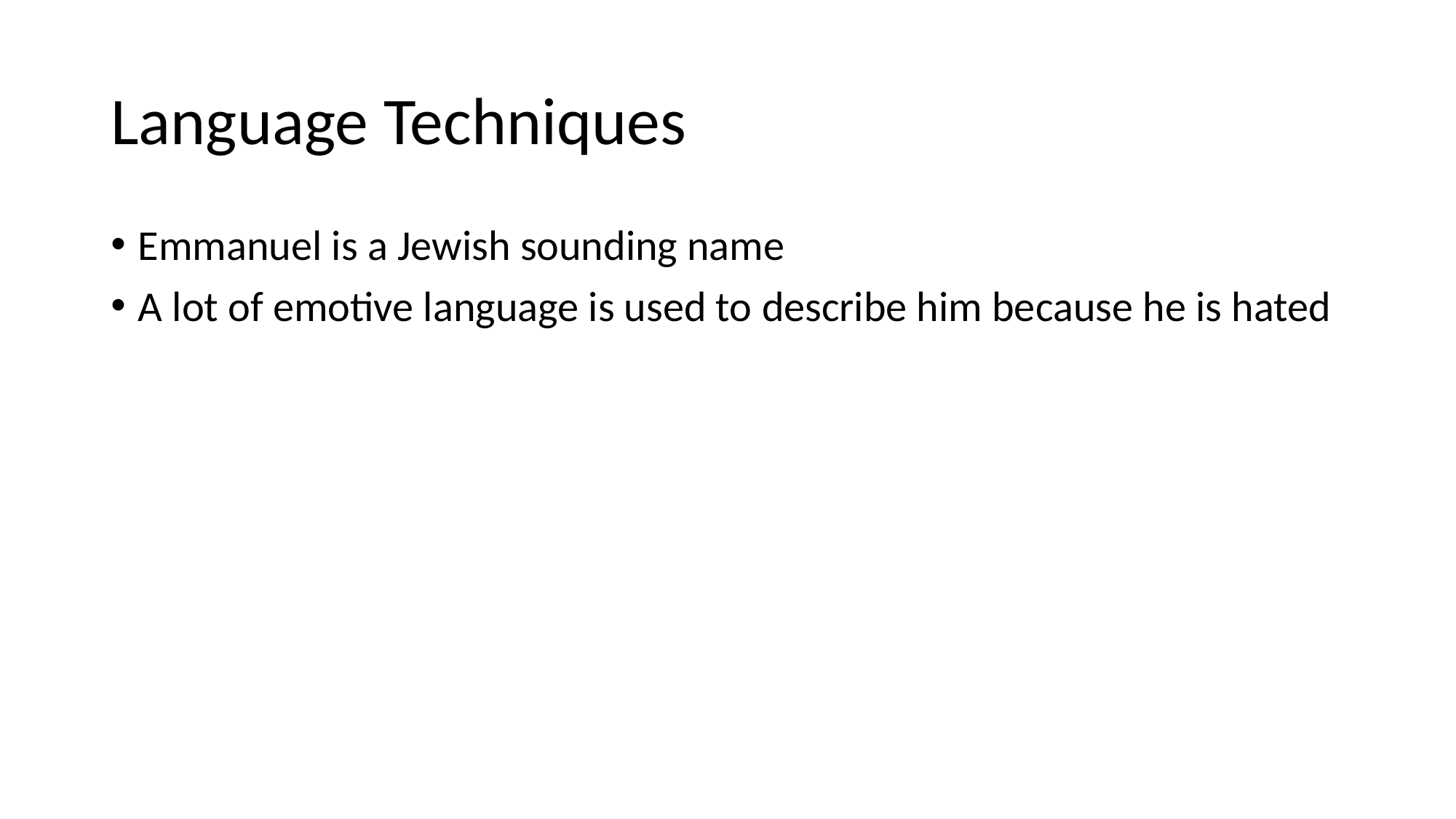

# Language Techniques
Emmanuel is a Jewish sounding name
A lot of emotive language is used to describe him because he is hated